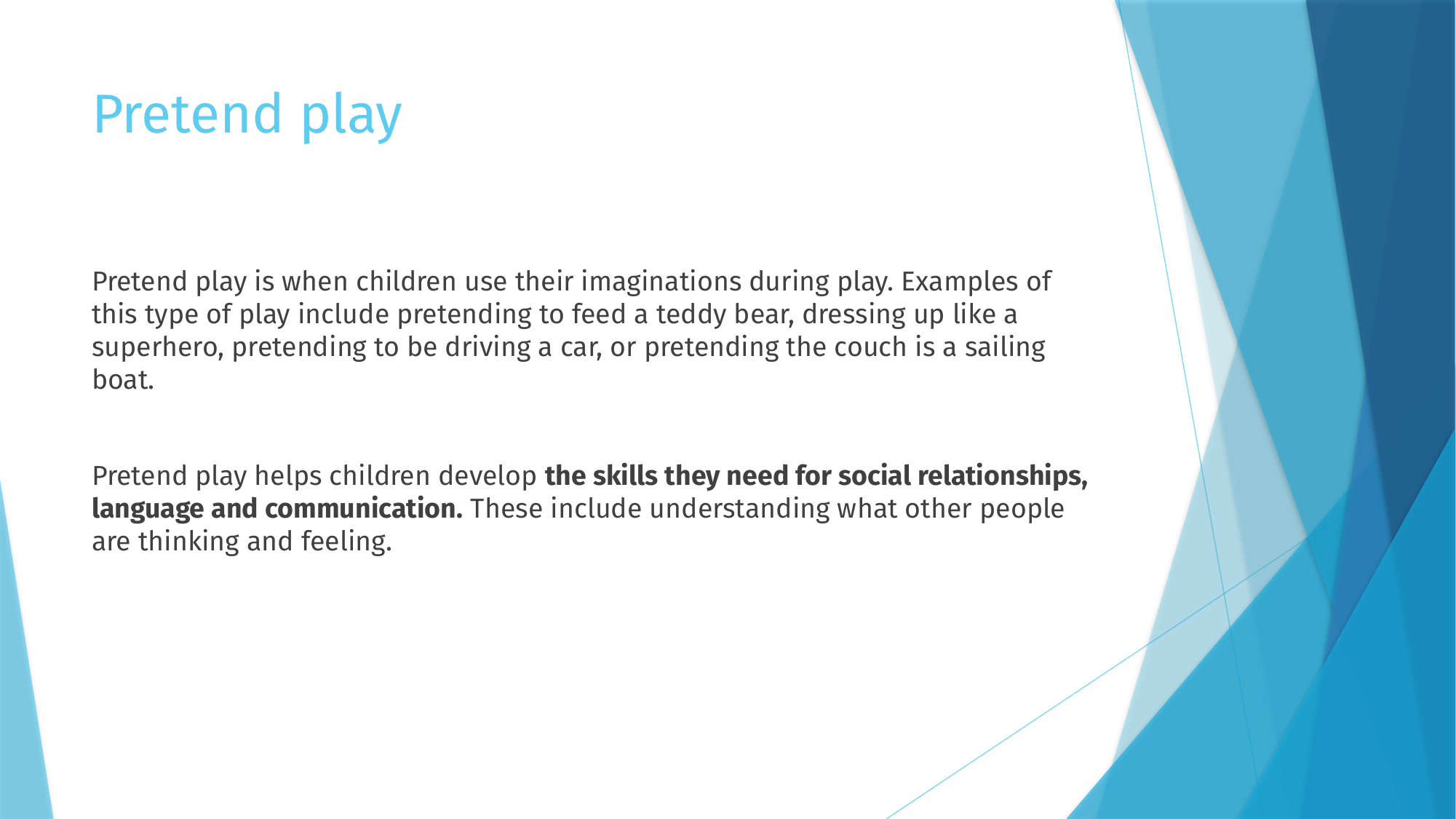

# Pretend play
Pretend play is when children use their imaginations during play. Examples of this type of play include pretending to feed a teddy bear, dressing up like a superhero, pretending to be driving a car, or pretending the couch is a sailing boat.

Pretend play helps children develop the skills they need for social relationships, language and communication. These include understanding what other people are thinking and feeling.